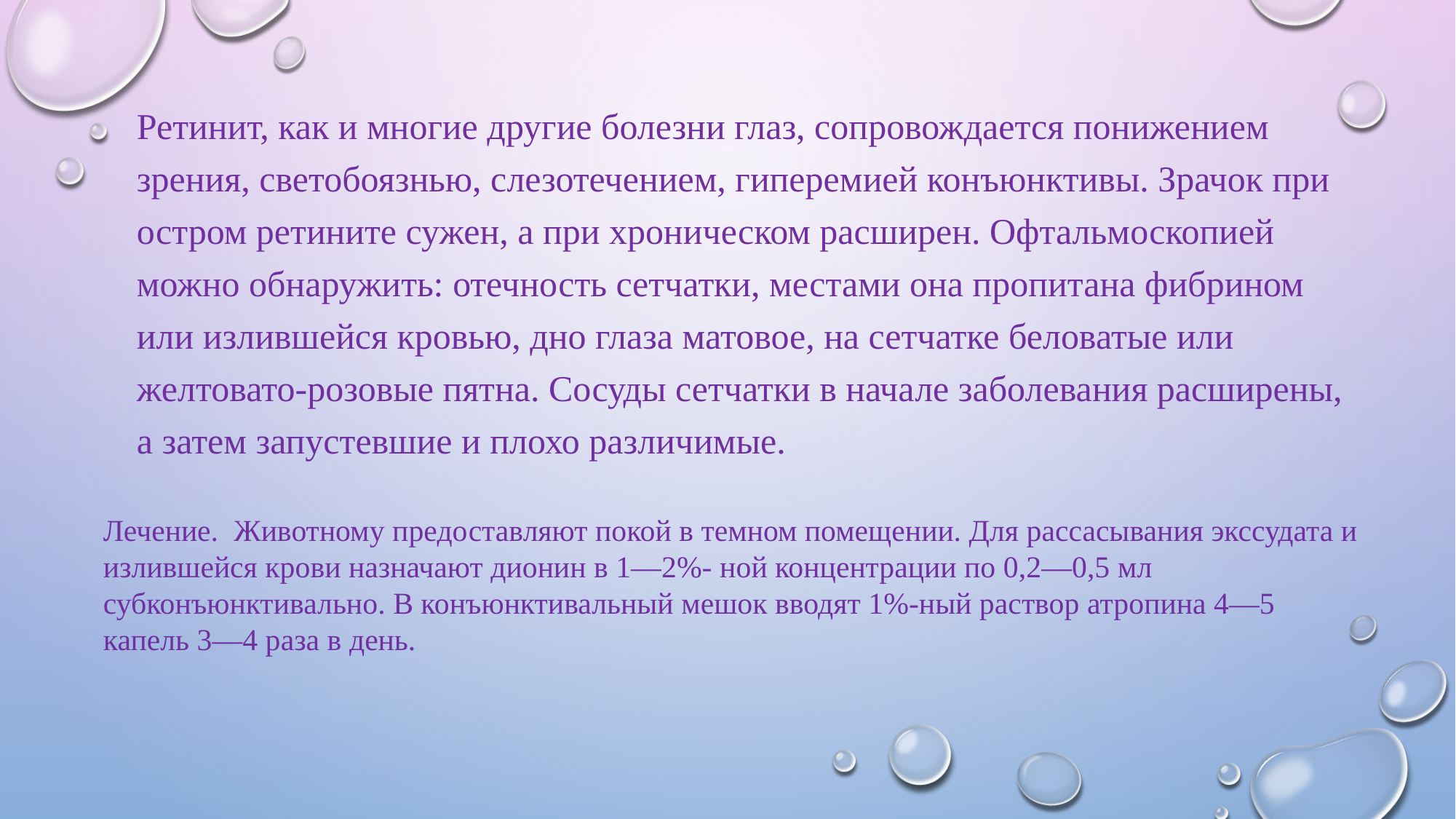

Ретинит, как и многие другие болезни глаз, сопровождается понижением зрения, светобоязнью, слезотечением, гиперемией конъюнктивы. Зрачок при остром ретините сужен, а при хроническом расширен. Офтальмоскопией можно обнаружить: отечность сетчатки, местами она пропитана фибрином или излившейся кровью, дно глаза матовое, на сетчатке беловатые или желтовато-розовые пятна. Сосуды сетчатки в начале заболевания расширены, а затем запустевшие и плохо различимые.
Лечение.  Животному предоставляют покой в темном помещении. Для рассасывания экссудата и излившейся крови назначают дионин в 1—2%- ной концентрации по 0,2—0,5 мл субконъюнктивально. В конъюнктивальный мешок вводят 1%-ный раствор атропина 4—5 капель 3—4 раза в день.